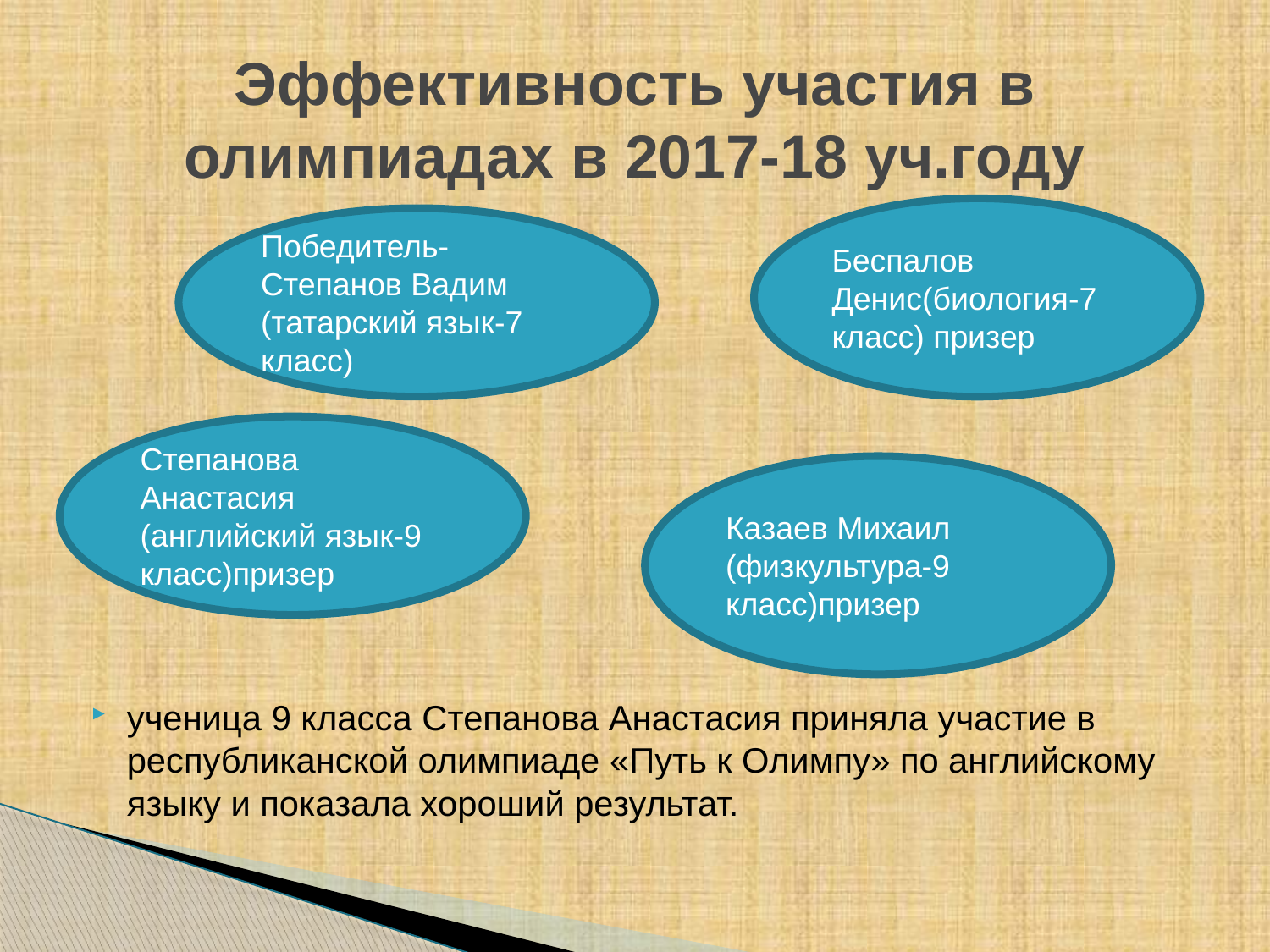

# Эффективность участия в олимпиадах в 2017-18 уч.году
Беспалов Денис(биология-7 класс) призер

ученица 9 класса Степанова Анастасия приняла участие в республиканской олимпиаде «Путь к Олимпу» по английскому языку и показала хороший результат.

Победитель- Степанов Вадим (татарский язык-7 класс)
Степанова Анастасия (английский язык-9 класс)призер
Казаев Михаил (физкультура-9 класс)призер